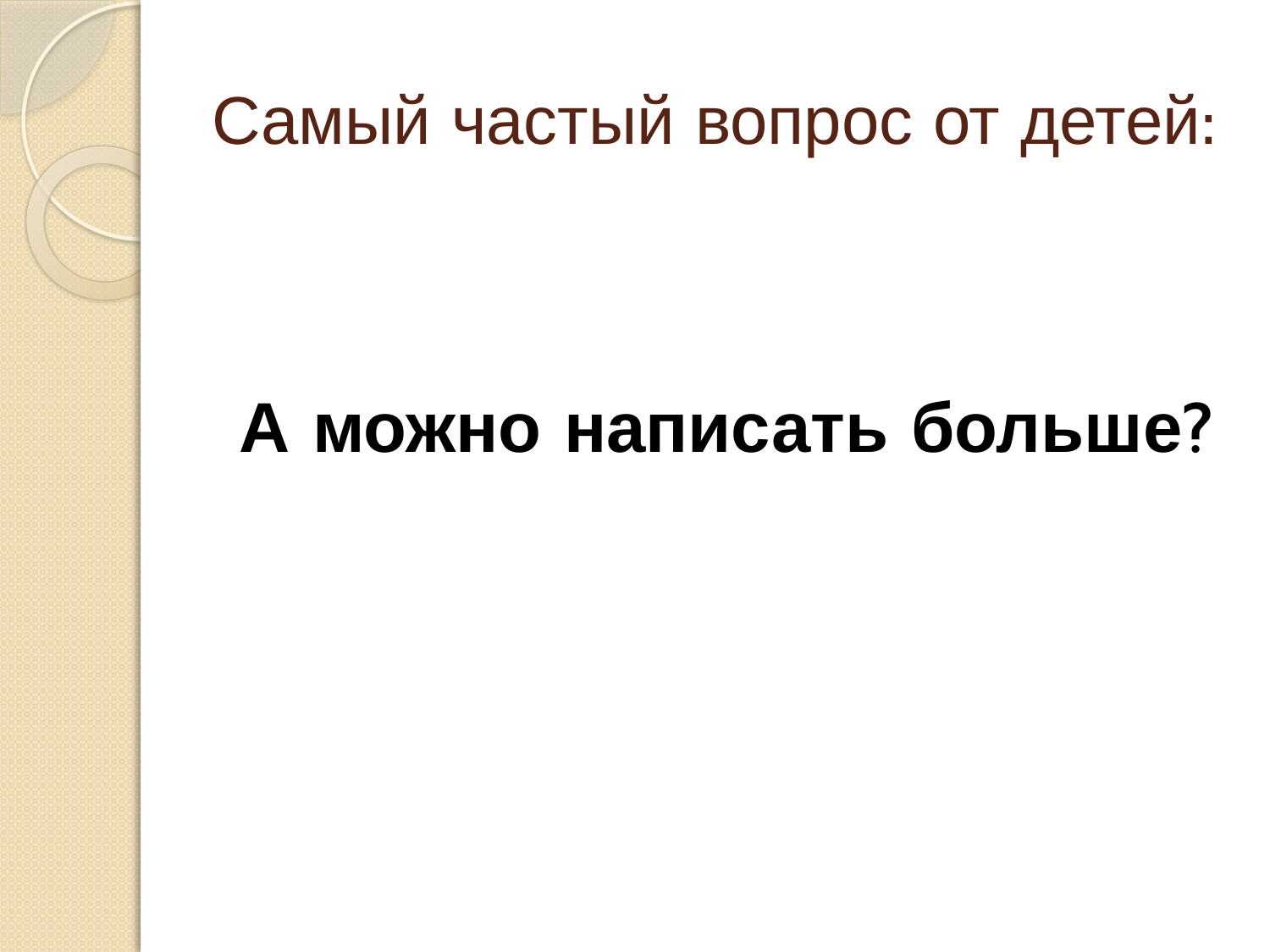

# Самый частый вопрос от детей:
А можно написать больше?